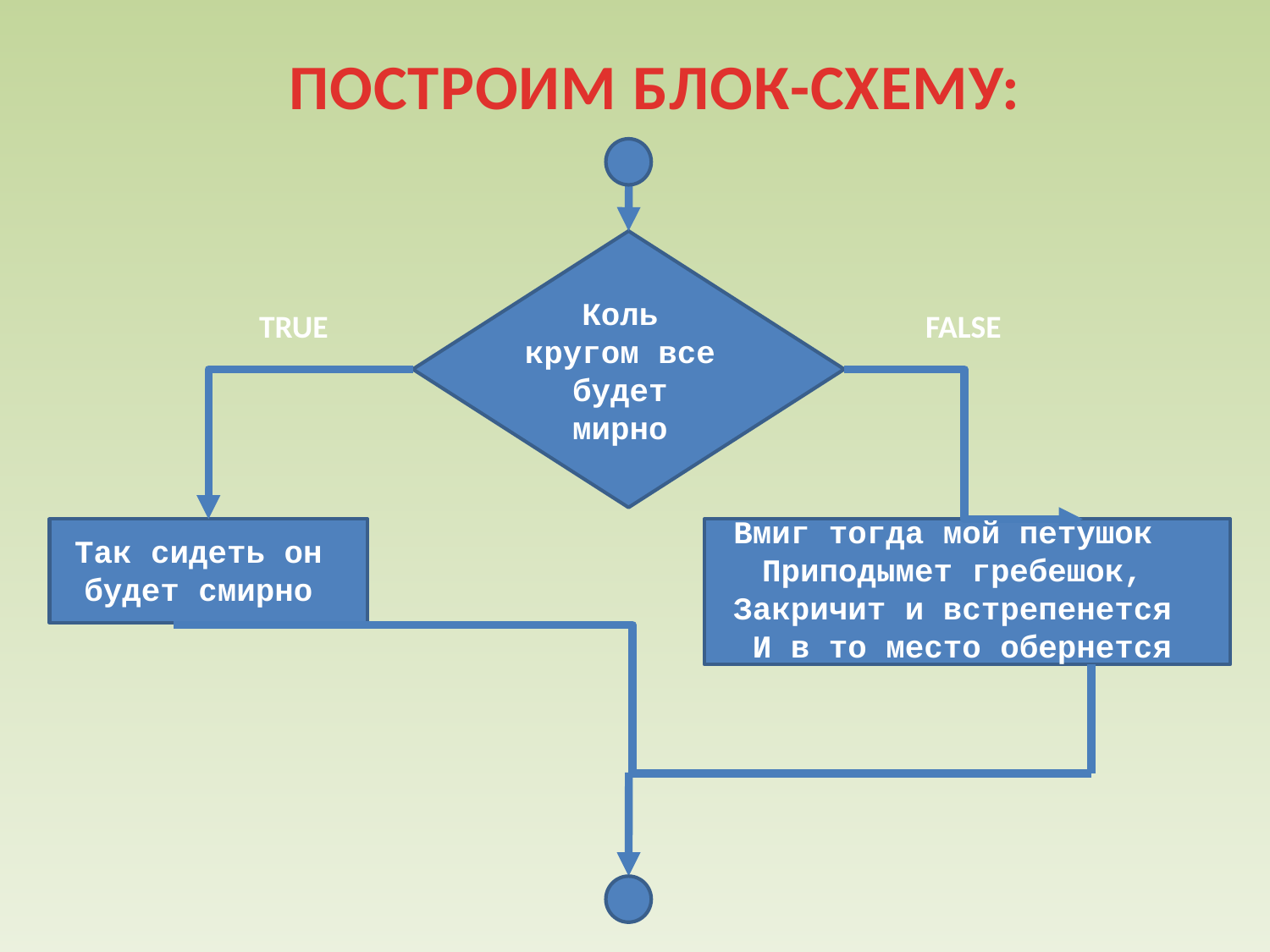

ПОСТРОИМ БЛОК-СХЕМУ:

Коль кругом все будет мирно
TRUE
FALSE
Вмиг тогда мой петушок
 Приподымет гребешок,
 Закричит и встрепенется
 И в то место обернется

Так сидеть он будет смирно